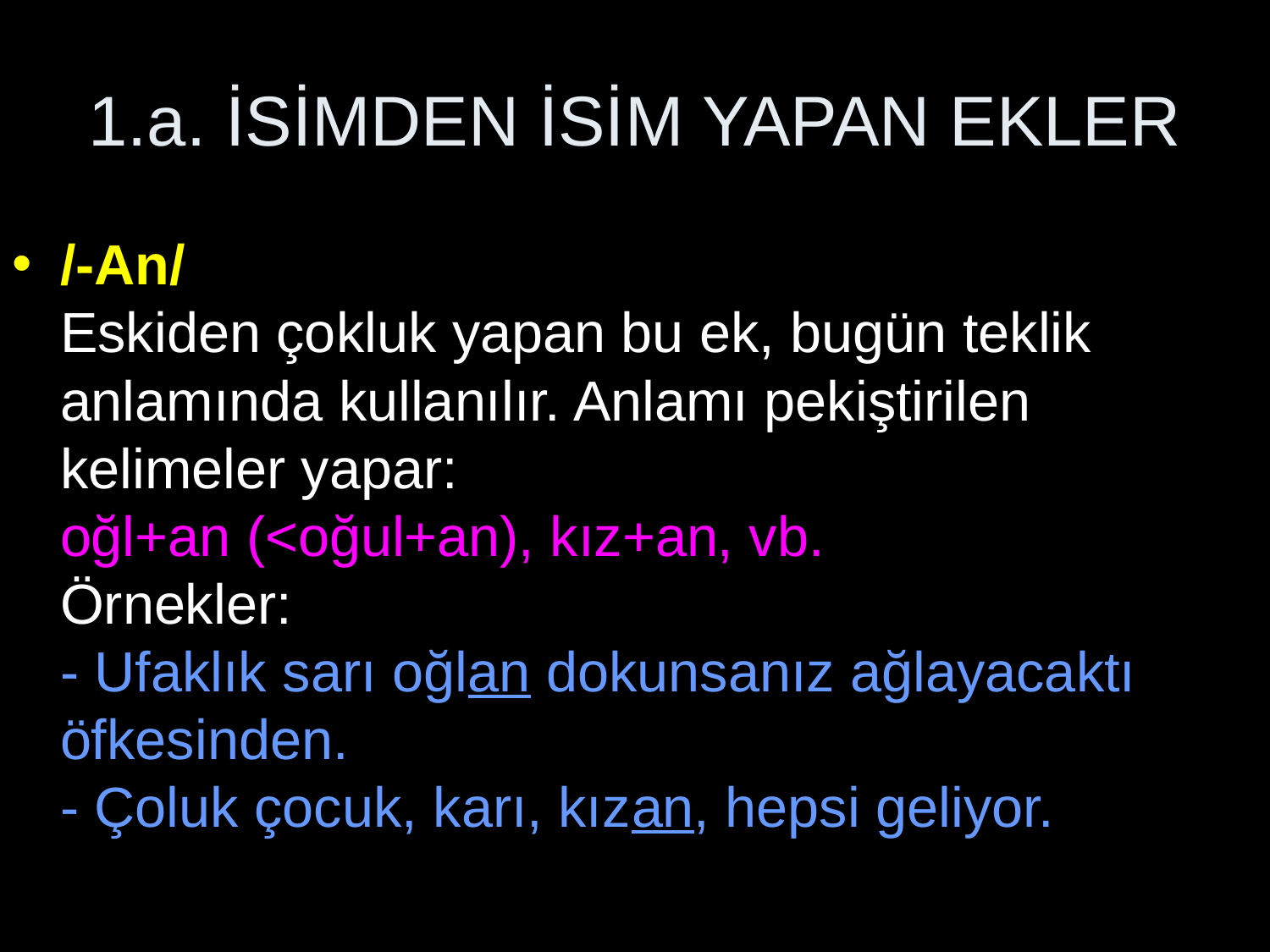

# 1.a. İSİMDEN İSİM YAPAN EKLER
/-Аn/
Eskiden çokluk yapan bu ek, bugün teklik anlamında kullanılır. Anlamı pekiştirilen kelimeler yapar:
oğl+an (<oğul+an), kız+an, vb.
Örnekler:
- Ufaklık sarı oğlan dokunsanız ağlayacaktı öfkesinden.
- Çoluk çocuk, karı, kızan, hepsi geliyor.